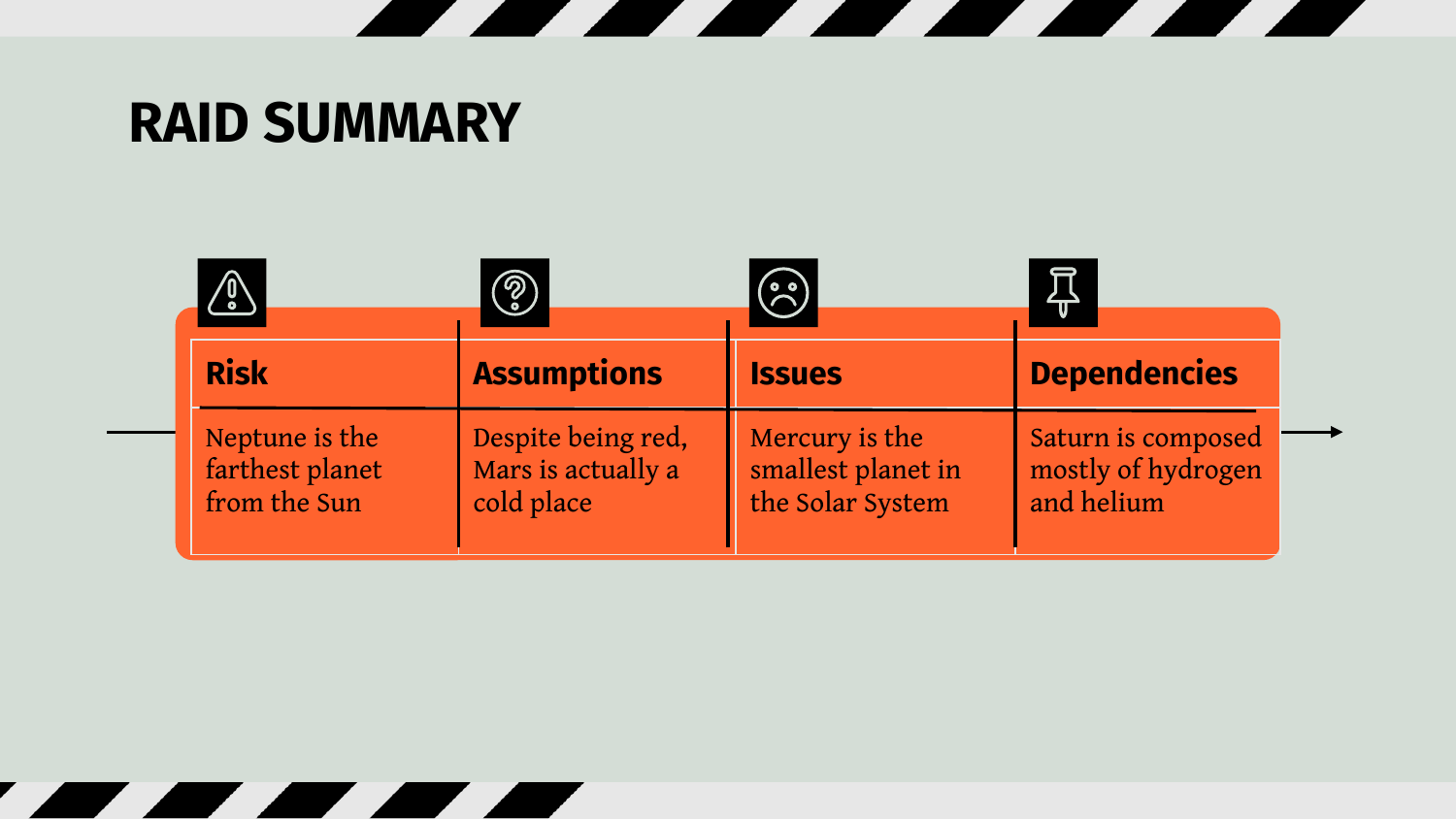

# RAID SUMMARY

| Risk | Assumptions | Issues | Dependencies |
| --- | --- | --- | --- |
| Neptune is the farthest planet from the Sun | Despite being red, Mars is actually a cold place | Mercury is the smallest planet in the Solar System | Saturn is composed mostly of hydrogen and helium |